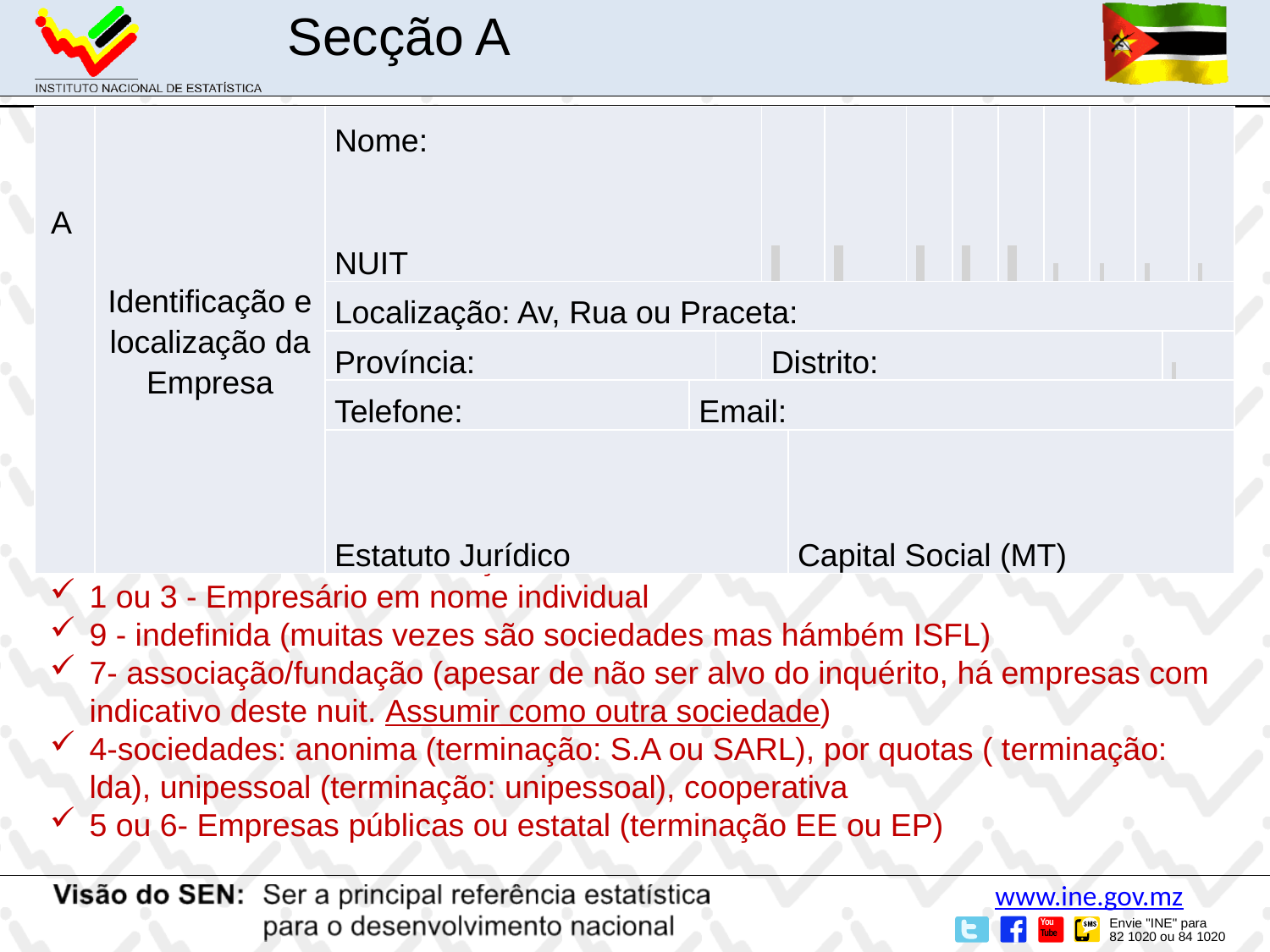

Secção A
| A | Identificação e localização da Empresa | Nome: NUIT |  |  |  |  |  |  |  |  |  |  |  |  |  |
| --- | --- | --- | --- | --- | --- | --- | --- | --- | --- | --- | --- | --- | --- | --- | --- |
|  |  | Localização: Av, Rua ou Praceta: |  |  |  |  |  |  |  |  |  |  |  |  |  |
|  |  | Província: |  |  | Distrito: |  |  |  |  |  |  |  |  |  |  |
|  |  | Telefone: | Email: |  |  |  |  |  |  |  |  |  |  |  |  |
|  |  | Estatuto Jurídico |  |  |  | Capital Social (MT) |  |  |  |  |  |  |  |  |  |
Nome:  trata-se de Nome registado na licença/alvará, declaração inicio de actividade, recibo
NUIT deve ter 9 dígitos e so pode assumir indicativos:1,3,4,5,6,7,9
Estatuto Juridico vs terminação do nome, indicativo nuit
1 ou 3 - Empresário em nome individual
9 - indefinida (muitas vezes são sociedades mas hámbém ISFL)
7- associação/fundação (apesar de não ser alvo do inquérito, há empresas com indicativo deste nuit. Assumir como outra sociedade)
4-sociedades: anonima (terminação: S.A ou SARL), por quotas ( terminação: lda), unipessoal (terminação: unipessoal), cooperativa
5 ou 6- Empresas públicas ou estatal (terminação EE ou EP)